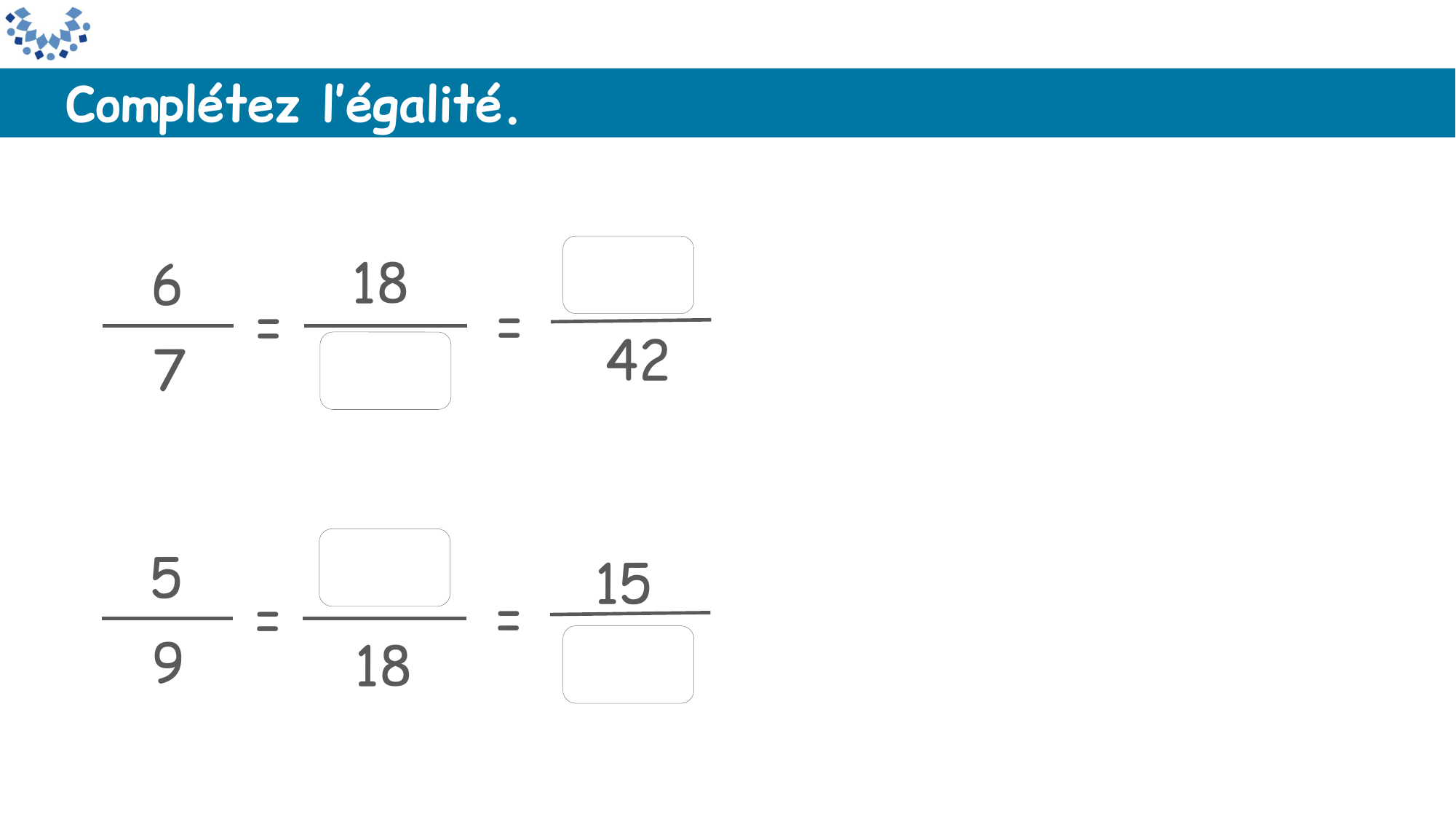

Complétez l’égalité.
36
18
6
=
=
42
7
21
10
5
15
=
=
9
18
27